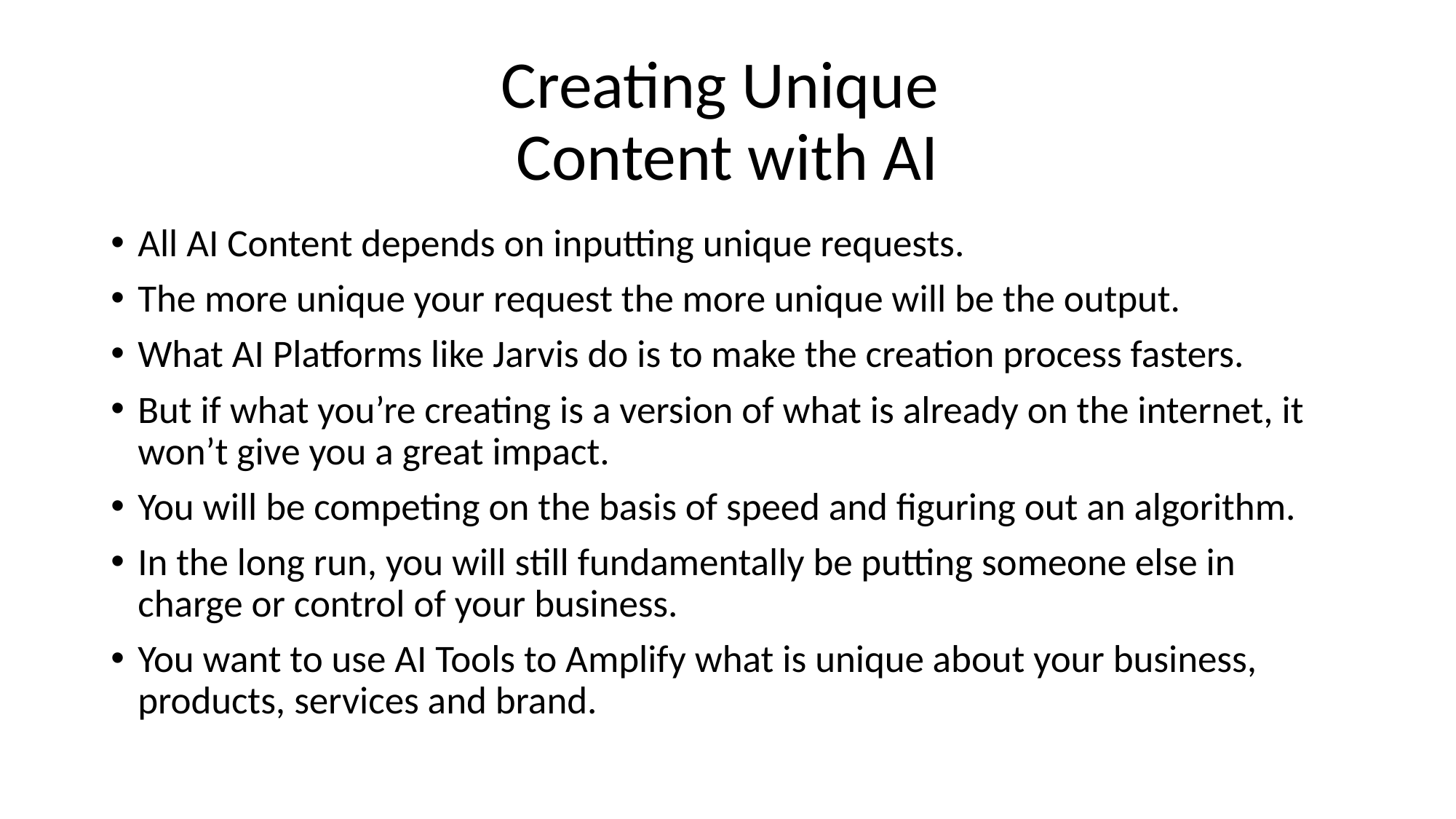

# Creating Unique Content with AI
All AI Content depends on inputting unique requests.
The more unique your request the more unique will be the output.
What AI Platforms like Jarvis do is to make the creation process fasters.
But if what you’re creating is a version of what is already on the internet, it won’t give you a great impact.
You will be competing on the basis of speed and figuring out an algorithm.
In the long run, you will still fundamentally be putting someone else in charge or control of your business.
You want to use AI Tools to Amplify what is unique about your business, products, services and brand.